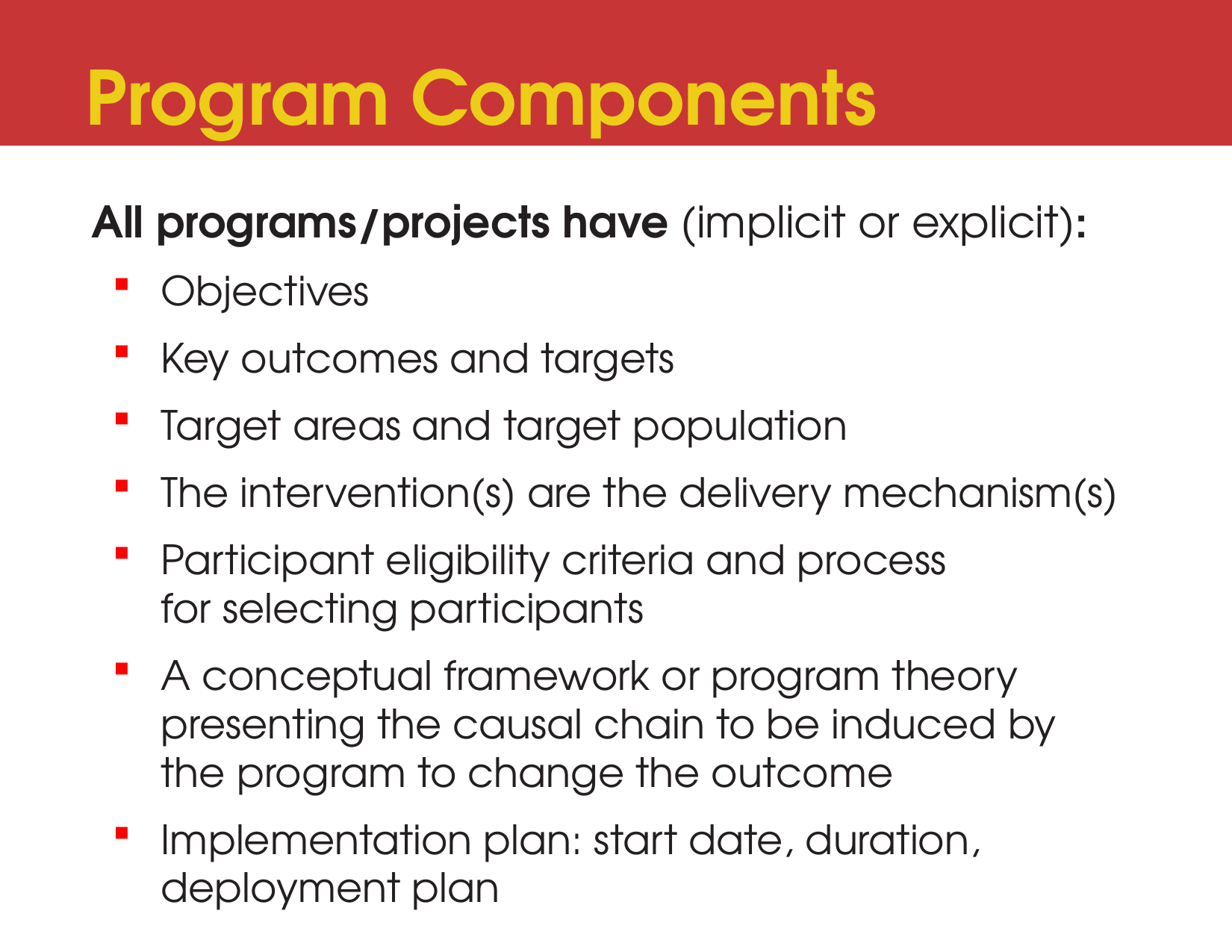

# Program Components
All programs/projects have (implicit or explicit):
Objectives
Key outcomes and targets
Target areas and target population
The intervention(s) are the delivery mechanism(s)
Participant eligibility criteria and process
for selecting participants
A conceptual framework or program theory presenting the causal chain to be induced by
the program to change the outcome
Implementation plan: start date, duration, deployment plan